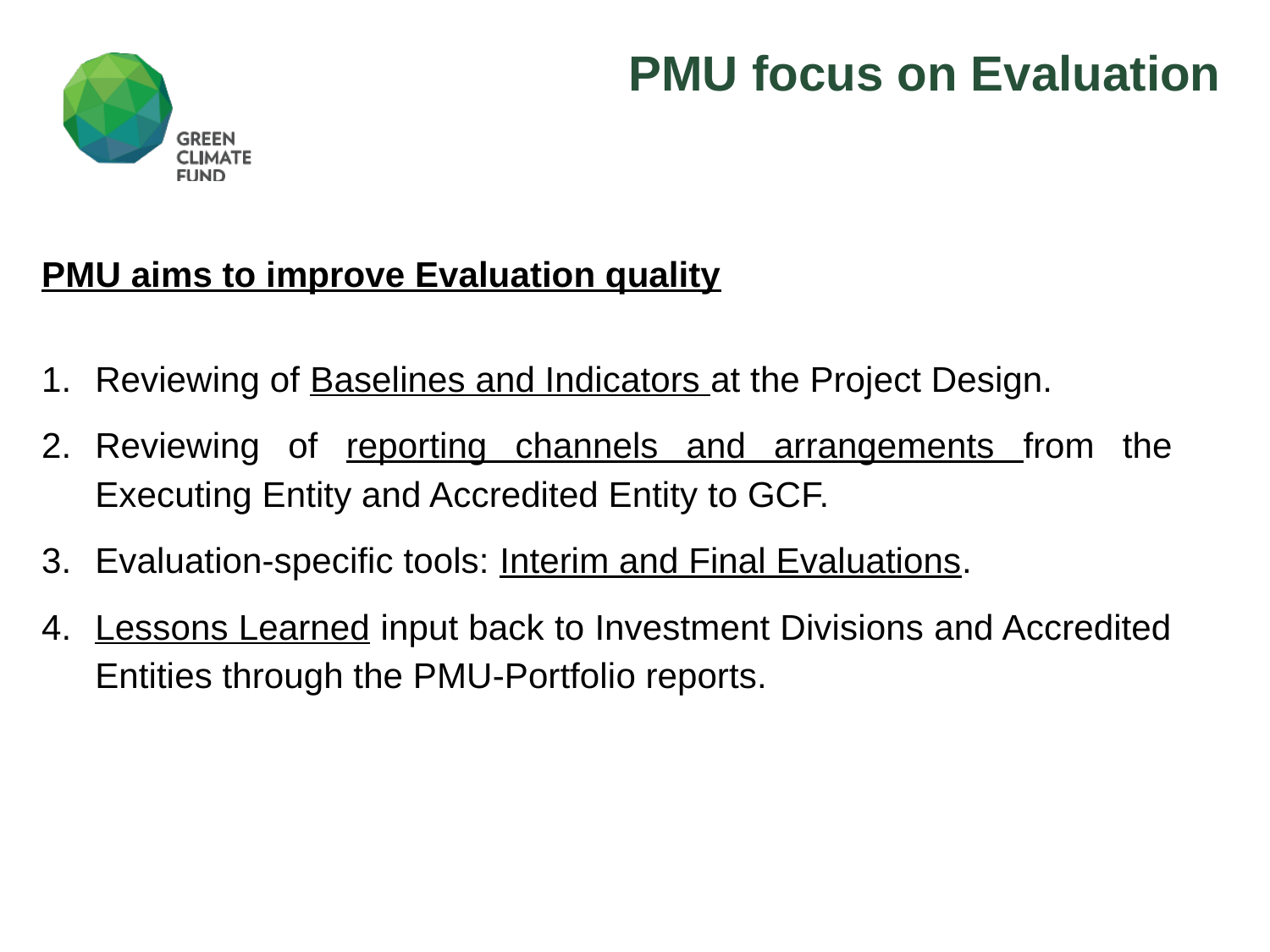

# PMU focus on Evaluation
PMU aims to improve Evaluation quality

Reviewing of Baselines and Indicators at the Project Design.
Reviewing of reporting channels and arrangements from the Executing Entity and Accredited Entity to GCF.
Evaluation-specific tools: Interim and Final Evaluations.
Lessons Learned input back to Investment Divisions and Accredited Entities through the PMU-Portfolio reports.